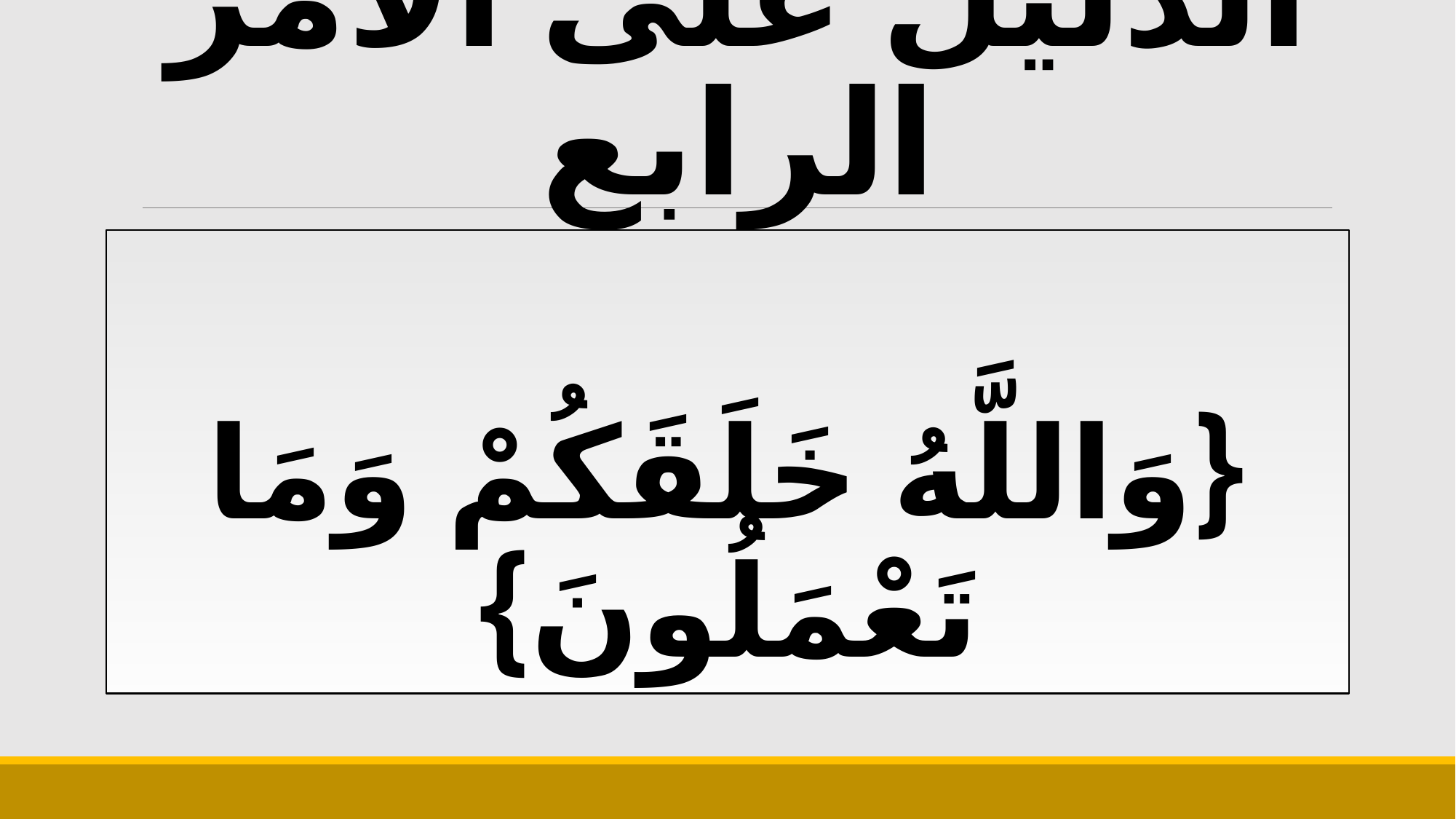

# الدليل على الأمر الرابع

{وَاللَّهُ خَلَقَكُمْ وَمَا تَعْمَلُونَ}